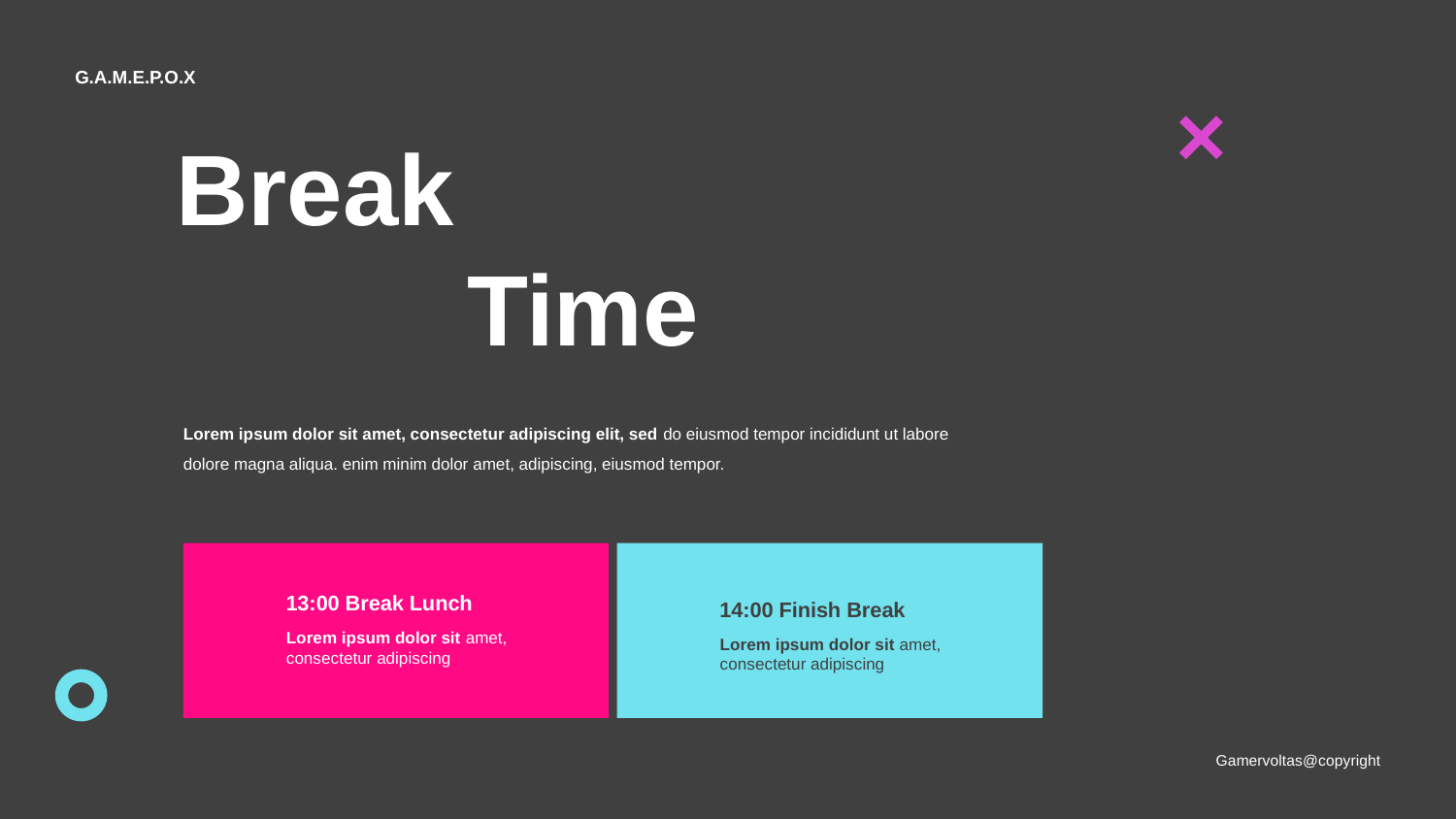

G.A.M.E.P.O.X

Break
		Time
Lorem ipsum dolor sit amet, consectetur adipiscing elit, sed do eiusmod tempor incididunt ut labore dolore magna aliqua. enim minim dolor amet, adipiscing, eiusmod tempor.

13:00 Break Lunch
14:00 Finish Break
Lorem ipsum dolor sit amet, consectetur adipiscing
Lorem ipsum dolor sit amet, consectetur adipiscing

Gamervoltas@copyright